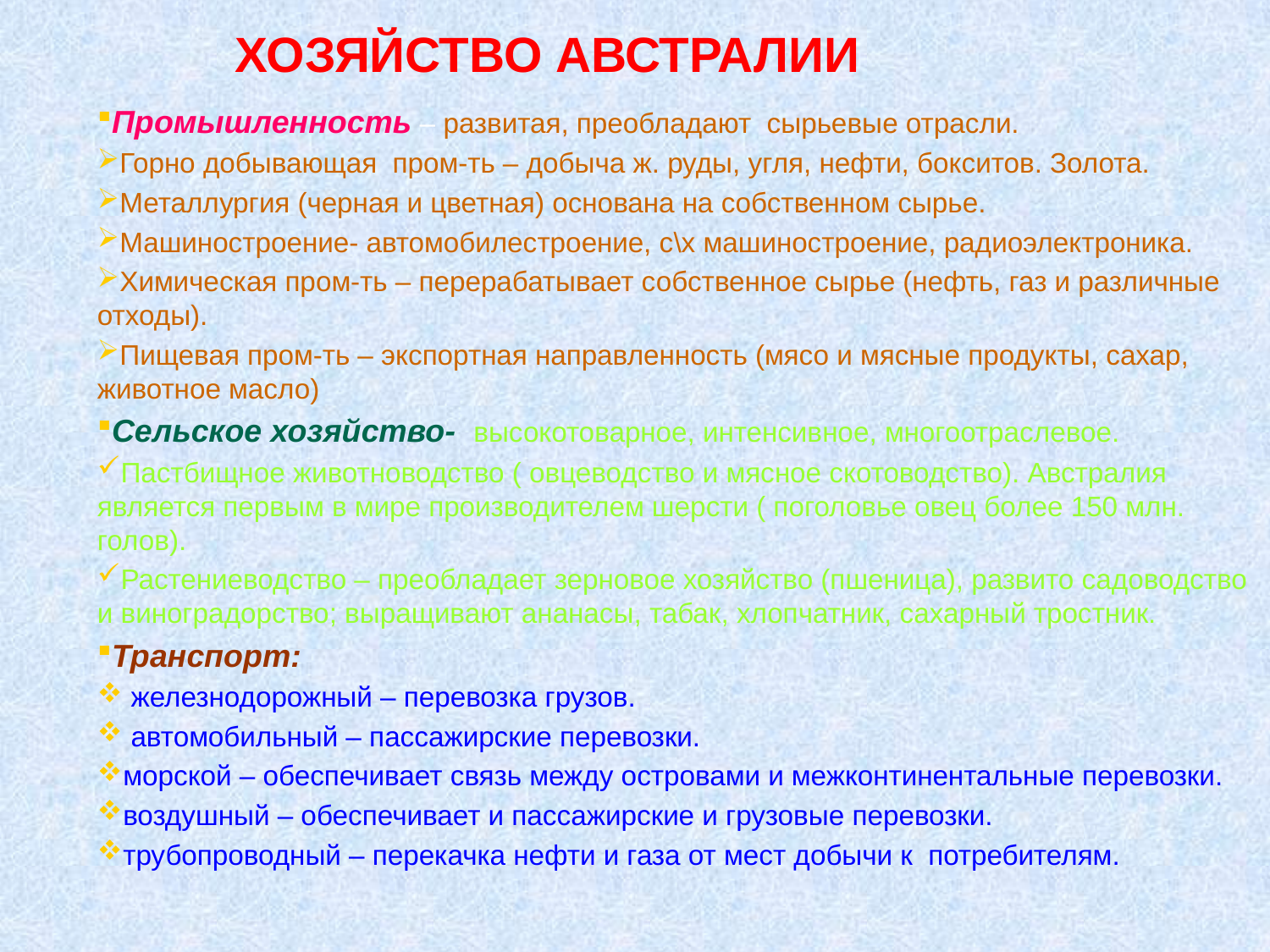

# ХОЗЯЙСТВО АВСТРАЛИИ
Промышленность – развитая, преобладают  сырьевые отрасли.
Горно добывающая  пром-ть – добыча ж. руды, угля, нефти, бокситов. Золота.
Металлургия (черная и цветная) основана на собственном сырье.
Машиностроение- автомобилестроение, с\х машиностроение, радиоэлектроника.
Химическая пром-ть – перерабатывает собственное сырье (нефть, газ и различные отходы).
Пищевая пром-ть – экспортная направленность (мясо и мясные продукты, сахар, животное масло)
Сельское хозяйство-  высокотоварное, интенсивное, многоотраслевое.
Пастбищное животноводство ( овцеводство и мясное скотоводство). Австралия является первым в мире производителем шерсти ( поголовье овец более 150 млн. голов).
Растениеводство – преобладает зерновое хозяйство (пшеница), развито садоводство и виноградорство; выращивают ананасы, табак, хлопчатник, сахарный тростник.
Транспорт:
 железнодорожный – перевозка грузов.
 автомобильный – пассажирские перевозки.
морской – обеспечивает связь между островами и межконтинентальные перевозки.
воздушный – обеспечивает и пассажирские и грузовые перевозки.
трубопроводный – перекачка нефти и газа от мест добычи к  потребителям.